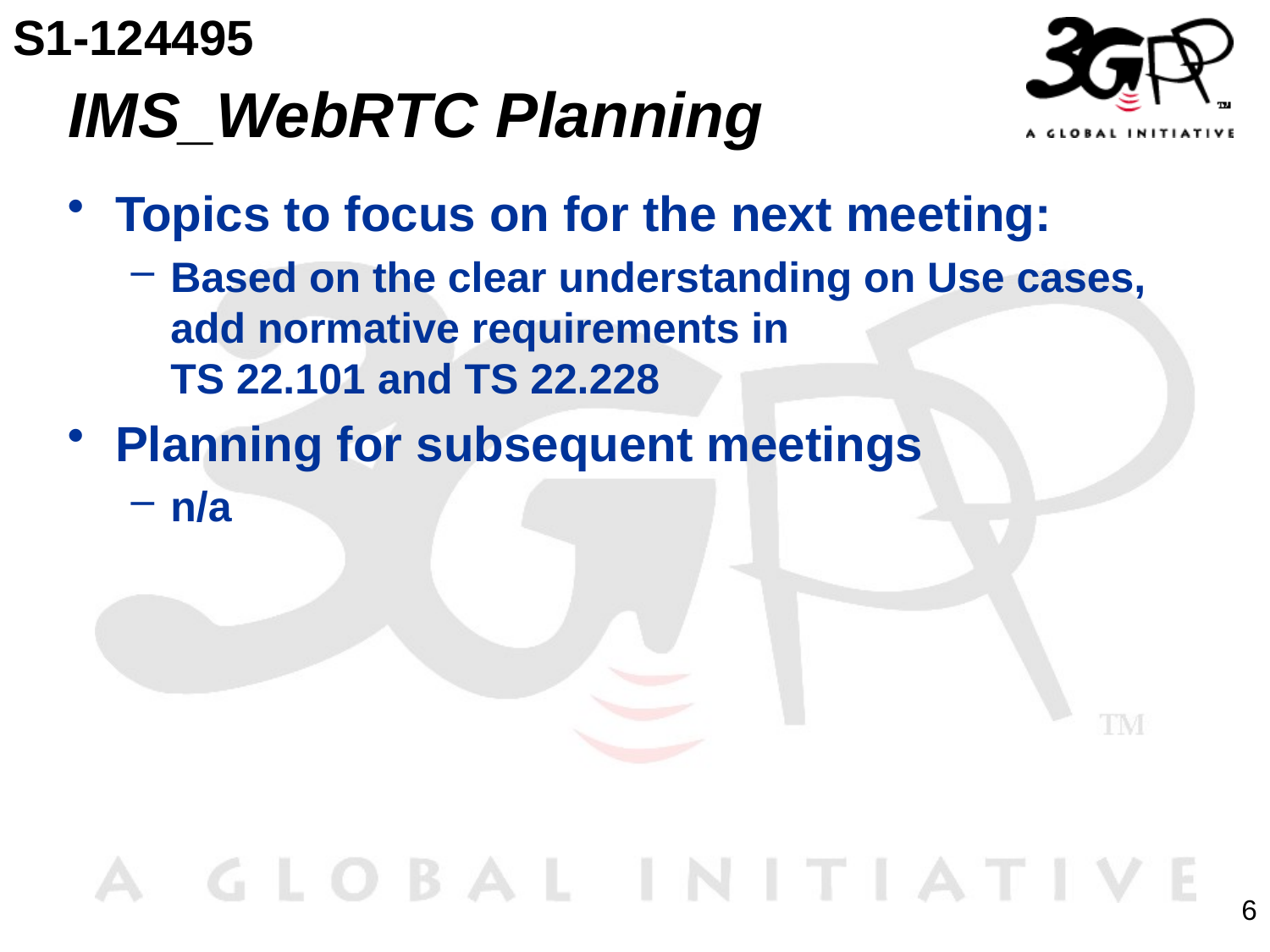

S1-124495
# IMS_WebRTC Planning
Topics to focus on for the next meeting:
Based on the clear understanding on Use cases, add normative requirements in
TS 22.101 and TS 22.228
Planning for subsequent meetings
n/a
6